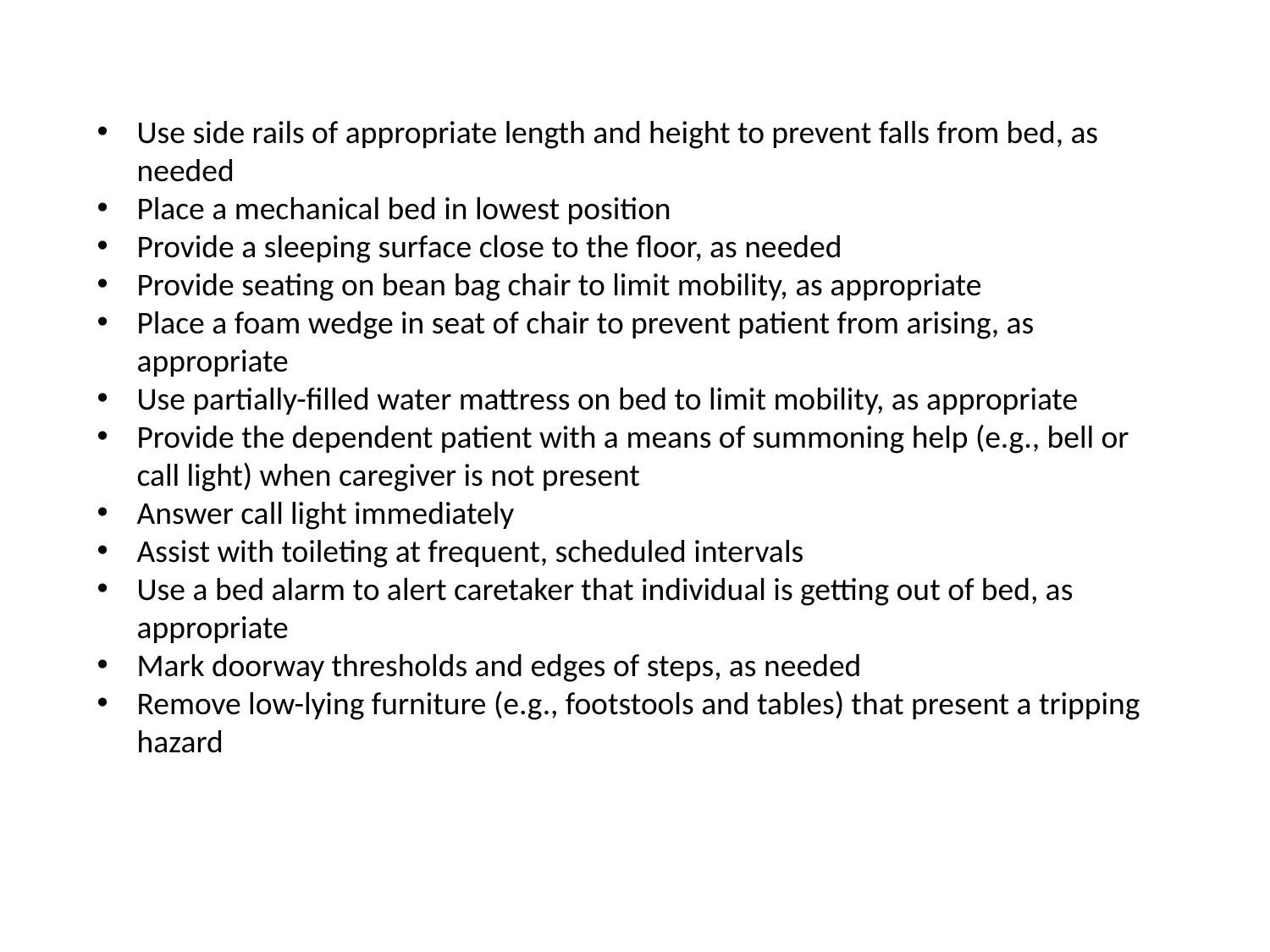

Use side rails of appropriate length and height to prevent falls from bed, as needed
Place a mechanical bed in lowest position
Provide a sleeping surface close to the floor, as needed
Provide seating on bean bag chair to limit mobility, as appropriate
Place a foam wedge in seat of chair to prevent patient from arising, as appropriate
Use partially-filled water mattress on bed to limit mobility, as appropriate
Provide the dependent patient with a means of summoning help (e.g., bell or call light) when caregiver is not present
Answer call light immediately
Assist with toileting at frequent, scheduled intervals
Use a bed alarm to alert caretaker that individual is getting out of bed, as appropriate
Mark doorway thresholds and edges of steps, as needed
Remove low-lying furniture (e.g., footstools and tables) that present a tripping hazard